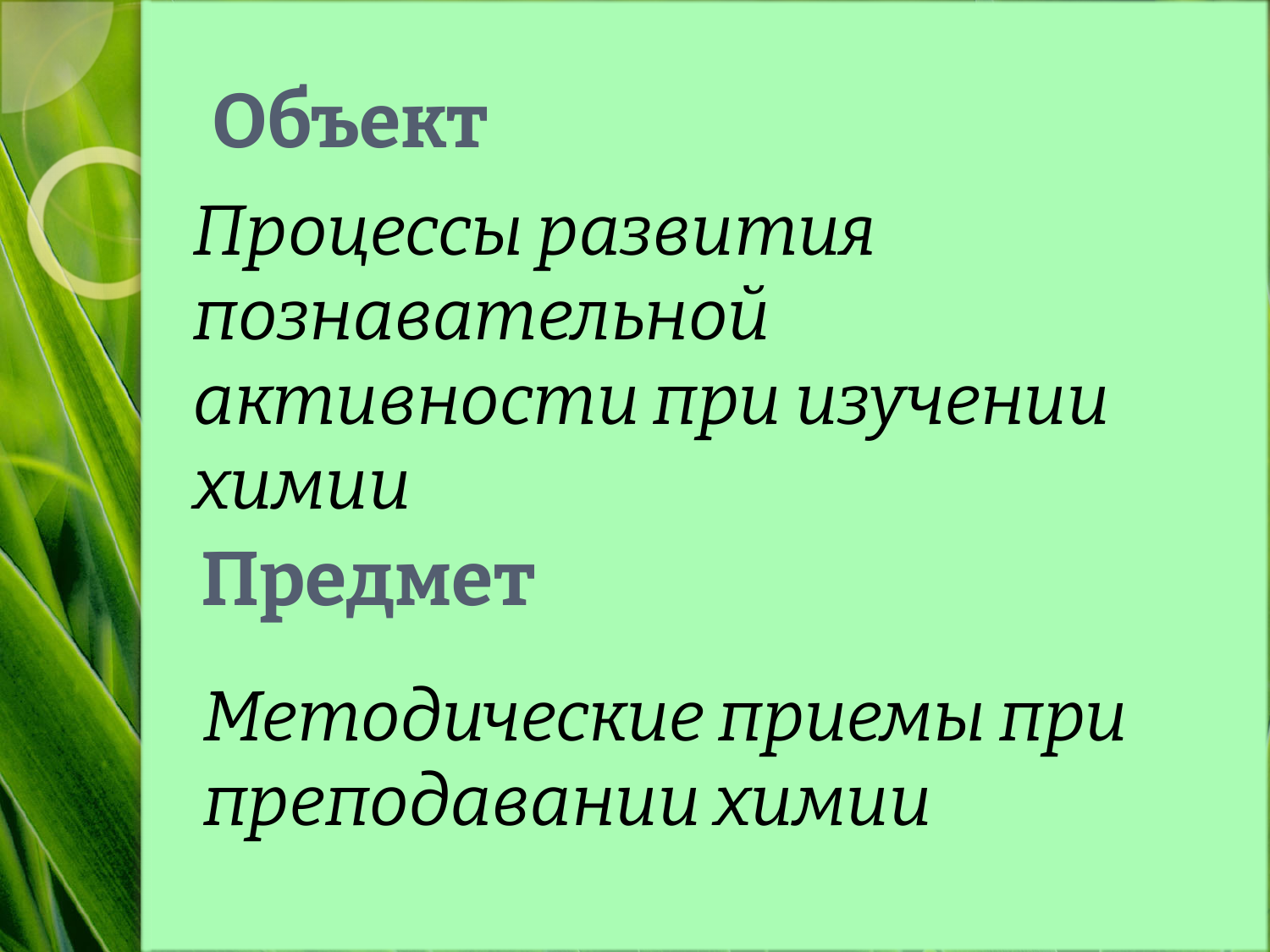

# Объект
Процессы развития познавательной активности при изучении химии
Предмет
Методические приемы при преподавании химии